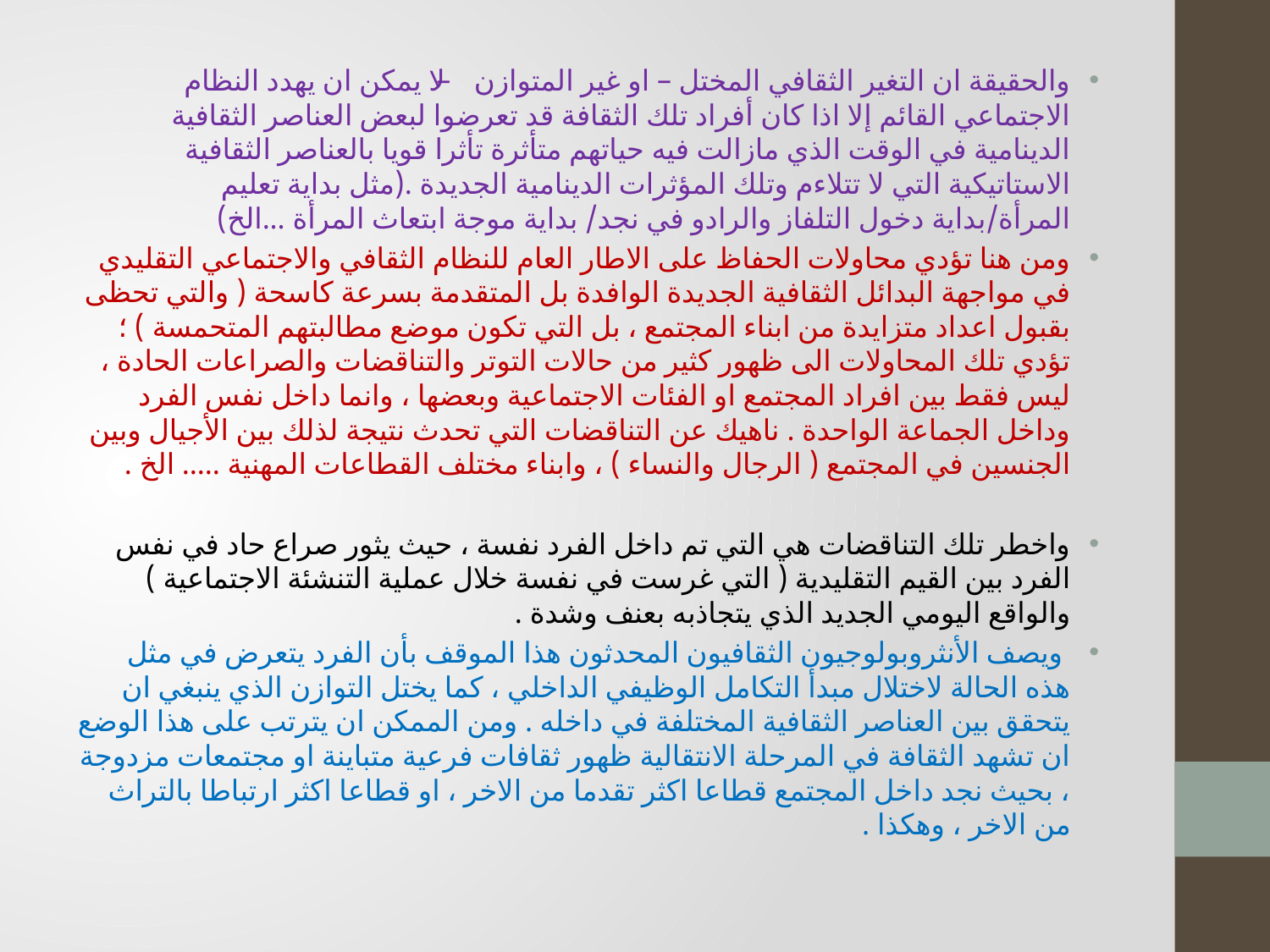

والحقيقة ان التغير الثقافي المختل – او غير المتوازن – لا يمكن ان يهدد النظام الاجتماعي القائم إلا اذا كان أفراد تلك الثقافة قد تعرضوا لبعض العناصر الثقافية الدينامية في الوقت الذي مازالت فيه حياتهم متأثرة تأثرا قويا بالعناصر الثقافية الاستاتيكية التي لا تتلاءم وتلك المؤثرات الدينامية الجديدة .(مثل بداية تعليم المرأة/بداية دخول التلفاز والرادو في نجد/ بداية موجة ابتعاث المرأة ...الخ)
ومن هنا تؤدي محاولات الحفاظ على الاطار العام للنظام الثقافي والاجتماعي التقليدي في مواجهة البدائل الثقافية الجديدة الوافدة بل المتقدمة بسرعة كاسحة ( والتي تحظى بقبول اعداد متزايدة من ابناء المجتمع ، بل التي تكون موضع مطالبتهم المتحمسة ) ؛ تؤدي تلك المحاولات الى ظهور كثير من حالات التوتر والتناقضات والصراعات الحادة ، ليس فقط بين افراد المجتمع او الفئات الاجتماعية وبعضها ، وانما داخل نفس الفرد وداخل الجماعة الواحدة . ناهيك عن التناقضات التي تحدث نتيجة لذلك بين الأجيال وبين الجنسين في المجتمع ( الرجال والنساء ) ، وابناء مختلف القطاعات المهنية ..... الخ .

واخطر تلك التناقضات هي التي تم داخل الفرد نفسة ، حيث يثور صراع حاد في نفس الفرد بين القيم التقليدية ( التي غرست في نفسة خلال عملية التنشئة الاجتماعية ) والواقع اليومي الجديد الذي يتجاذبه بعنف وشدة .
 ويصف الأنثروبولوجيون الثقافيون المحدثون هذا الموقف بأن الفرد يتعرض في مثل هذه الحالة لاختلال مبدأ التكامل الوظيفي الداخلي ، كما يختل التوازن الذي ينبغي ان يتحقق بين العناصر الثقافية المختلفة في داخله . ومن الممكن ان يترتب على هذا الوضع ان تشهد الثقافة في المرحلة الانتقالية ظهور ثقافات فرعية متباينة او مجتمعات مزدوجة ، بحيث نجد داخل المجتمع قطاعا اكثر تقدما من الاخر ، او قطاعا اكثر ارتباطا بالتراث من الاخر ، وهكذا .